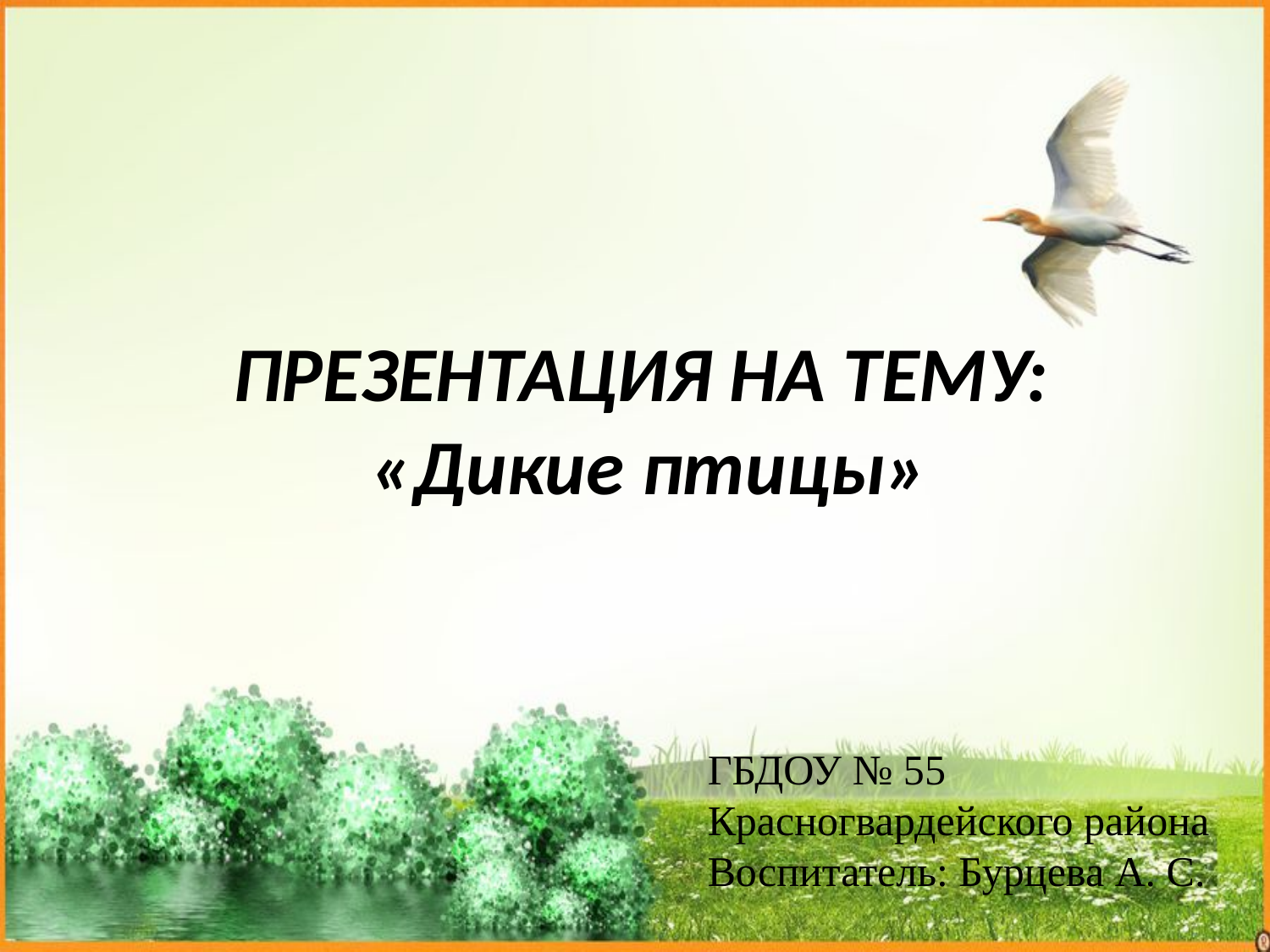

# ПРЕЗЕНТАЦИЯ НА ТЕМУ: «Дикие птицы»
ГБДОУ № 55
Красногвардейского района
Воспитатель: Бурцева А. С.